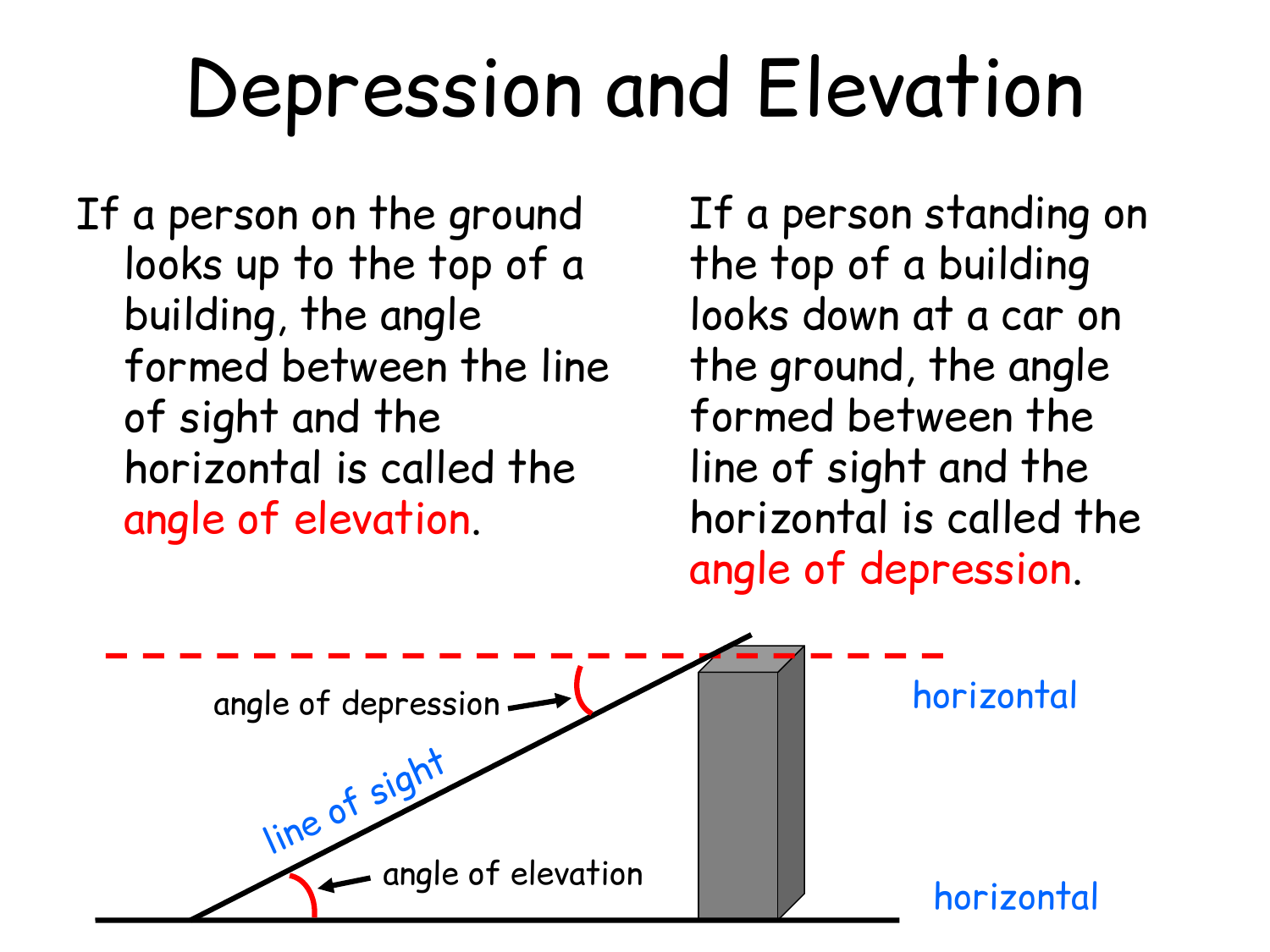

# Depression and Elevation
If a person on the ground looks up to the top of a building, the angle formed between the line of sight and the horizontal is called the angle of elevation.
If a person standing on the top of a building looks down at a car on the ground, the angle formed between the line of sight and the horizontal is called the angle of depression.

horizontal
angle of depression

line of sight
angle of elevation
horizontal